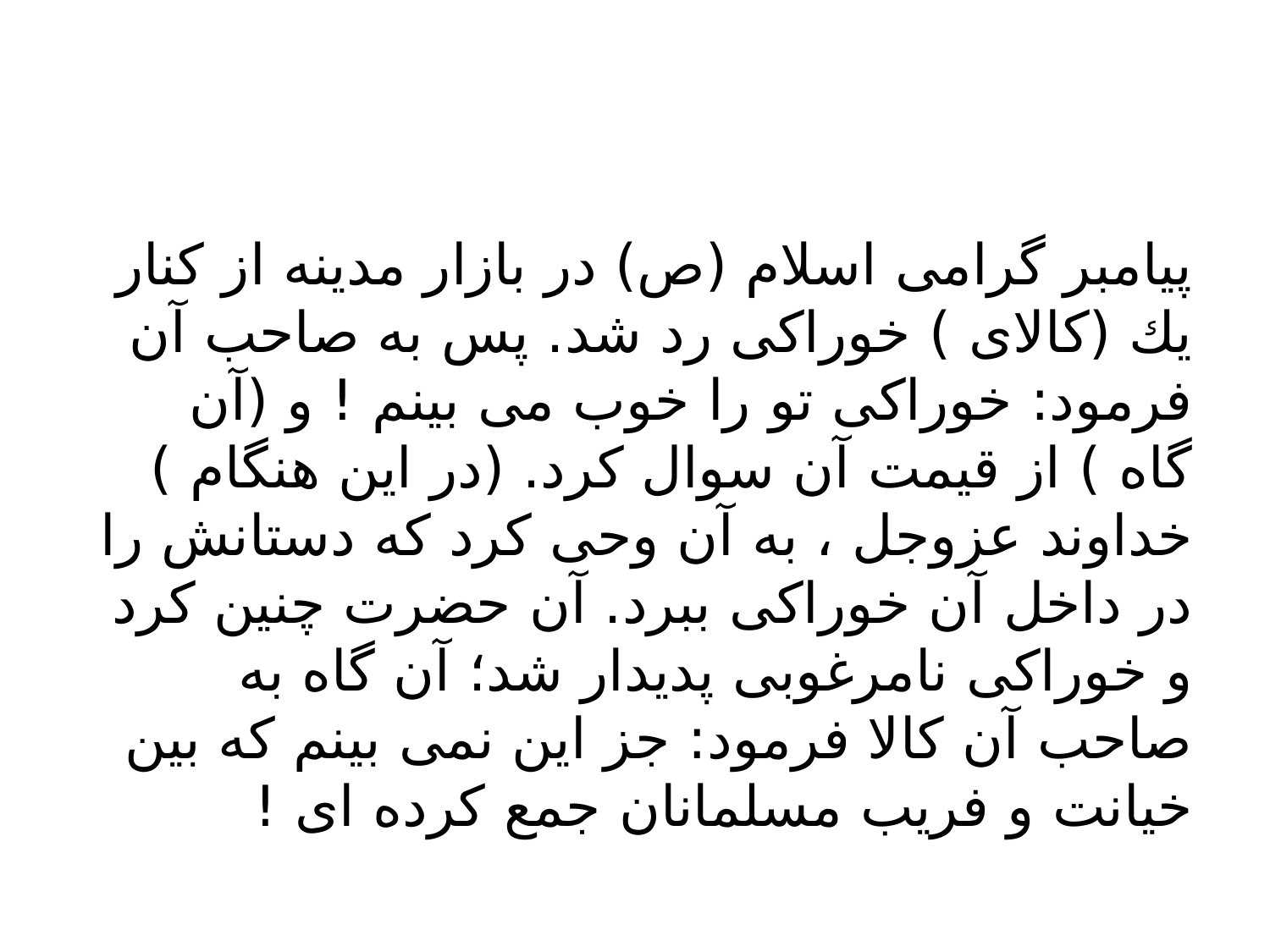

#
پيامبر گرامى اسلام (ص) در بازار مدينه از كنار يك (كالاى ) خوراكى رد شد. پس به صاحب آن فرمود: خوراكى تو را خوب مى بينم ! و (آن گاه ) از قيمت آن سوال كرد. (در اين هنگام ) خداوند عزوجل ، به آن وحى كرد كه دستانش را در داخل آن خوراكى ببرد. آن حضرت چنين كرد و خوراكى نامرغوبى پديدار شد؛ آن گاه به صاحب آن كالا فرمود: جز اين نمى بينم كه بين خيانت و فريب مسلمانان جمع كرده اى !